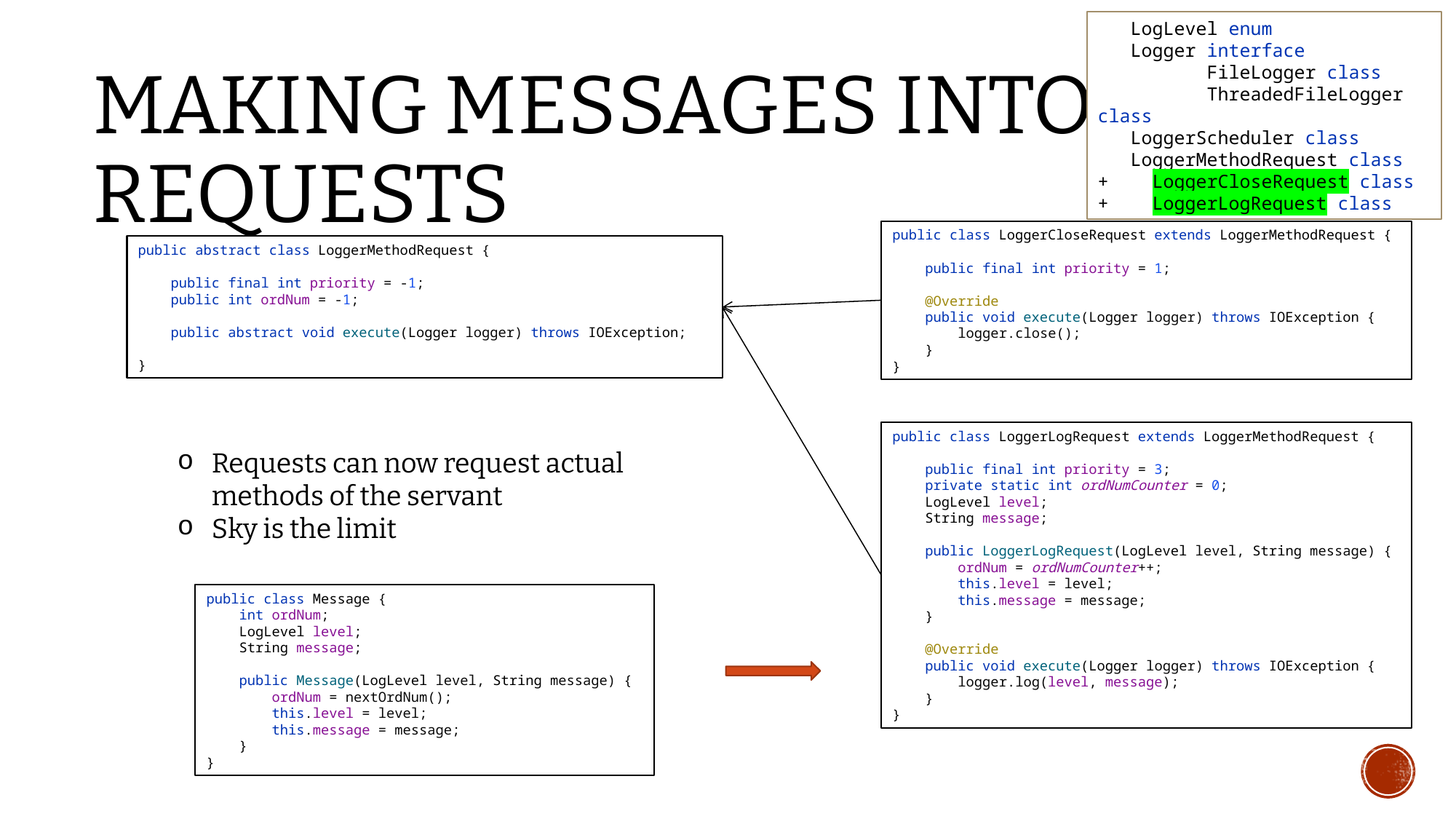

LogLevel enum
   Logger interface
 	FileLogger class
	ThreadedFileLogger class
   LoggerScheduler class
   LoggerMethodRequest class
+    LoggerCloseRequest class
+    LoggerLogRequest class
# Making Messages into requests
public class LoggerCloseRequest extends LoggerMethodRequest {
    public final int priority = 1;
    @Override
    public void execute(Logger logger) throws IOException {
        logger.close();
    }
}
public abstract class LoggerMethodRequest {
    public final int priority = -1;
    public int ordNum = -1;
    public abstract void execute(Logger logger) throws IOException;
}
public class LoggerLogRequest extends LoggerMethodRequest {
    public final int priority = 3;
    private static int ordNumCounter = 0;
    LogLevel level;
    String message;
    public LoggerLogRequest(LogLevel level, String message) {
        ordNum = ordNumCounter++;
        this.level = level;
        this.message = message;
    }
    @Override
    public void execute(Logger logger) throws IOException {
        logger.log(level, message);
    }
}
Requests can now request actual methods of the servant
Sky is the limit
public class Message {
    int ordNum;
    LogLevel level;
    String message;
    public Message(LogLevel level, String message) {
        ordNum = nextOrdNum();
        this.level = level;
        this.message = message;
    }
}